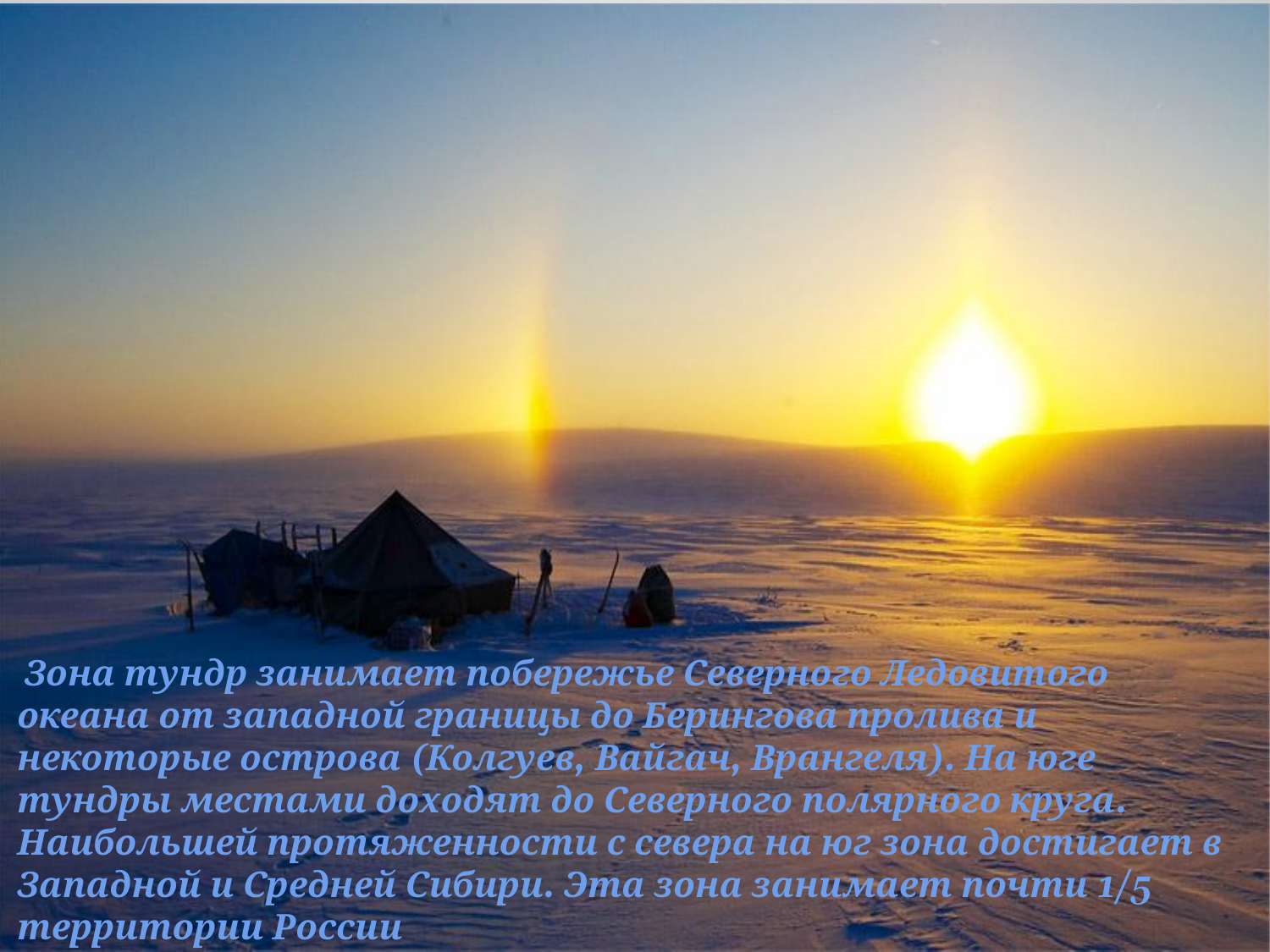

Зона тундр занимает побережье Северного Ледовитого океана от западной границы до Берингова пролива и некоторые острова (Колгуев, Вайгач, Врангеля). На юге тундры местами доходят до Северного полярного круга. Наибольшей протяженности с севера на юг зона достигает в Западной и Средней Сибири. Эта зона занимает почти 1/5 территории России